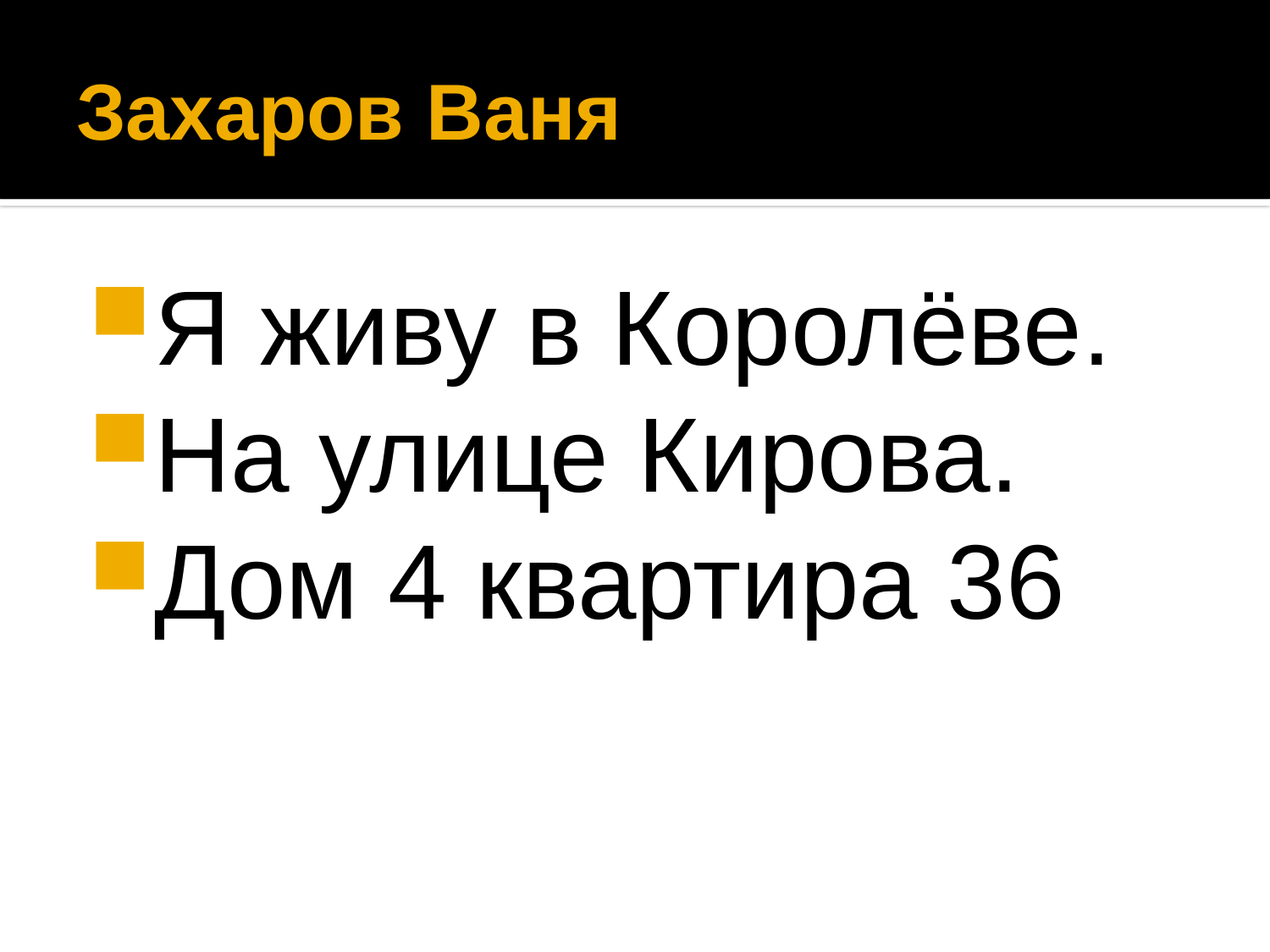

# Захаров Ваня
Я живу в Королёве.
На улице Кирова.
Дом 4 квартира 36